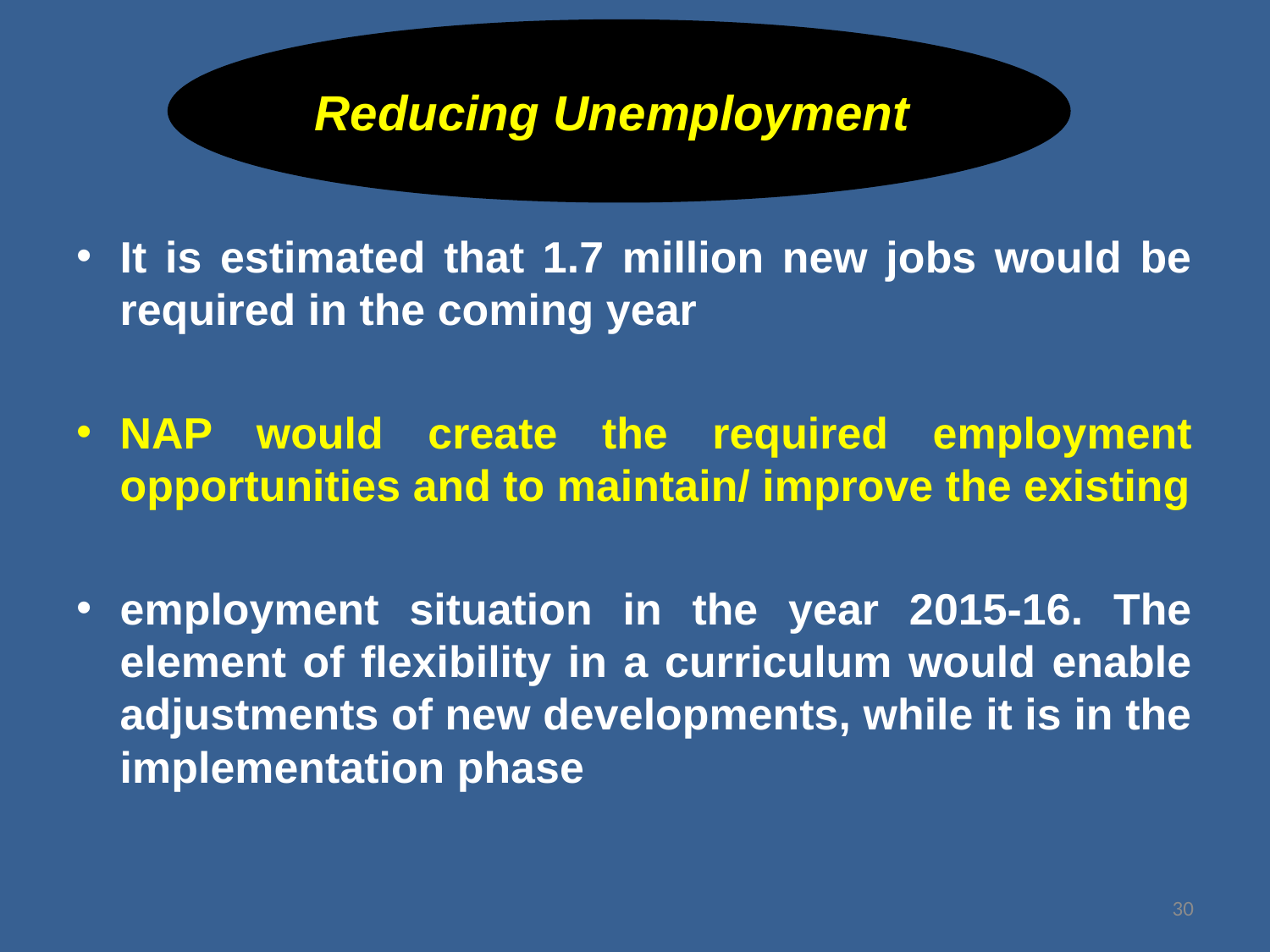

Reducing Unemployment
#
It is estimated that 1.7 million new jobs would be required in the coming year

NAP would create the required employment opportunities and to maintain/ improve the existing

employment situation in the year 2015-16. The element of flexibility in a curriculum would enable adjustments of new developments, while it is in the implementation phase

30